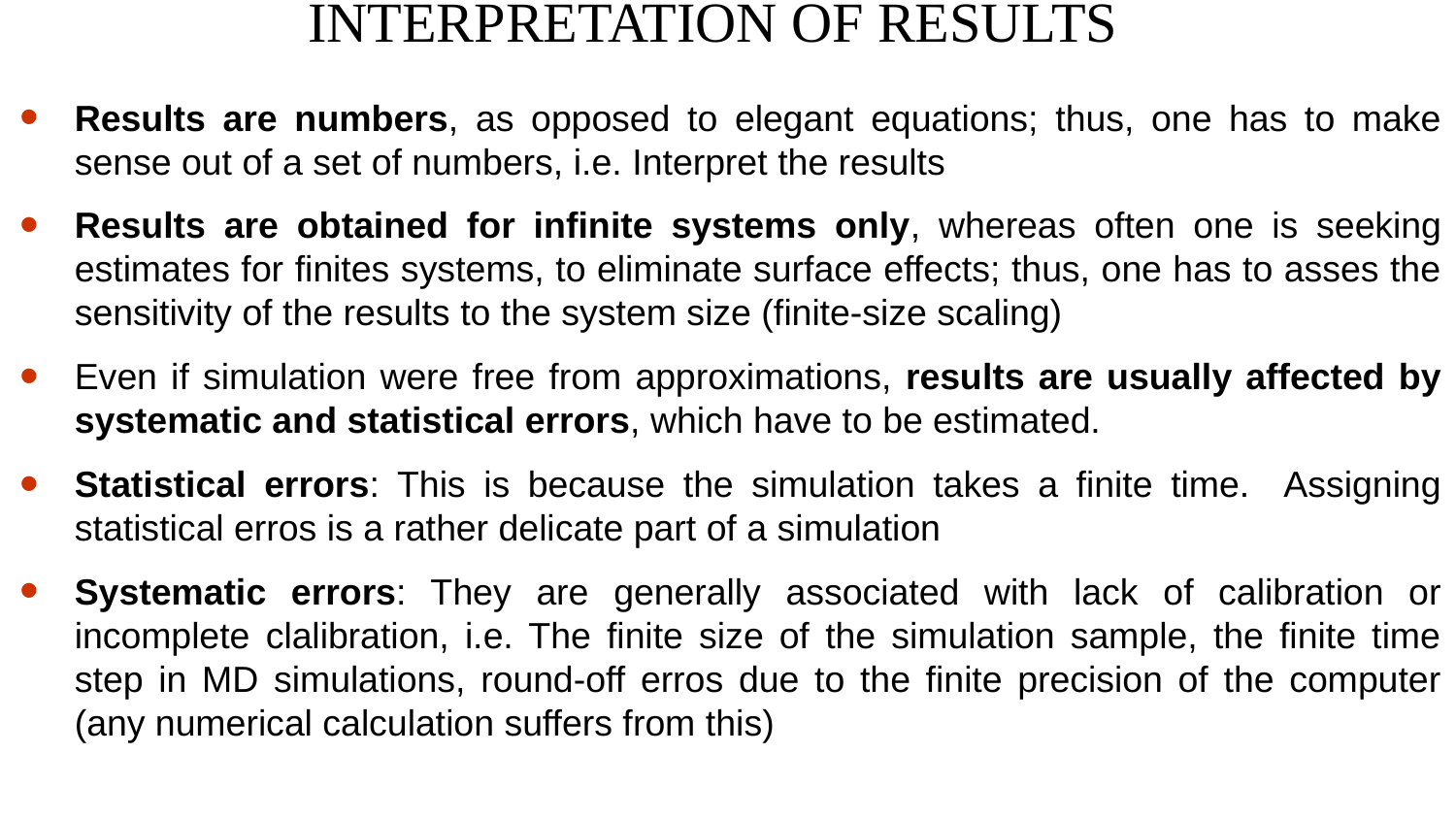

# Interpretation of results
Results are numbers, as opposed to elegant equations; thus, one has to make sense out of a set of numbers, i.e. Interpret the results
Results are obtained for infinite systems only, whereas often one is seeking estimates for finites systems, to eliminate surface effects; thus, one has to asses the sensitivity of the results to the system size (finite-size scaling)
Even if simulation were free from approximations, results are usually affected by systematic and statistical errors, which have to be estimated.
Statistical errors: This is because the simulation takes a finite time.  Assigning statistical erros is a rather delicate part of a simulation
Systematic errors: They are generally associated with lack of calibration or incomplete clalibration, i.e. The finite size of the simulation sample, the finite time step in MD simulations, round-off erros due to the finite precision of the computer (any numerical calculation suffers from this)